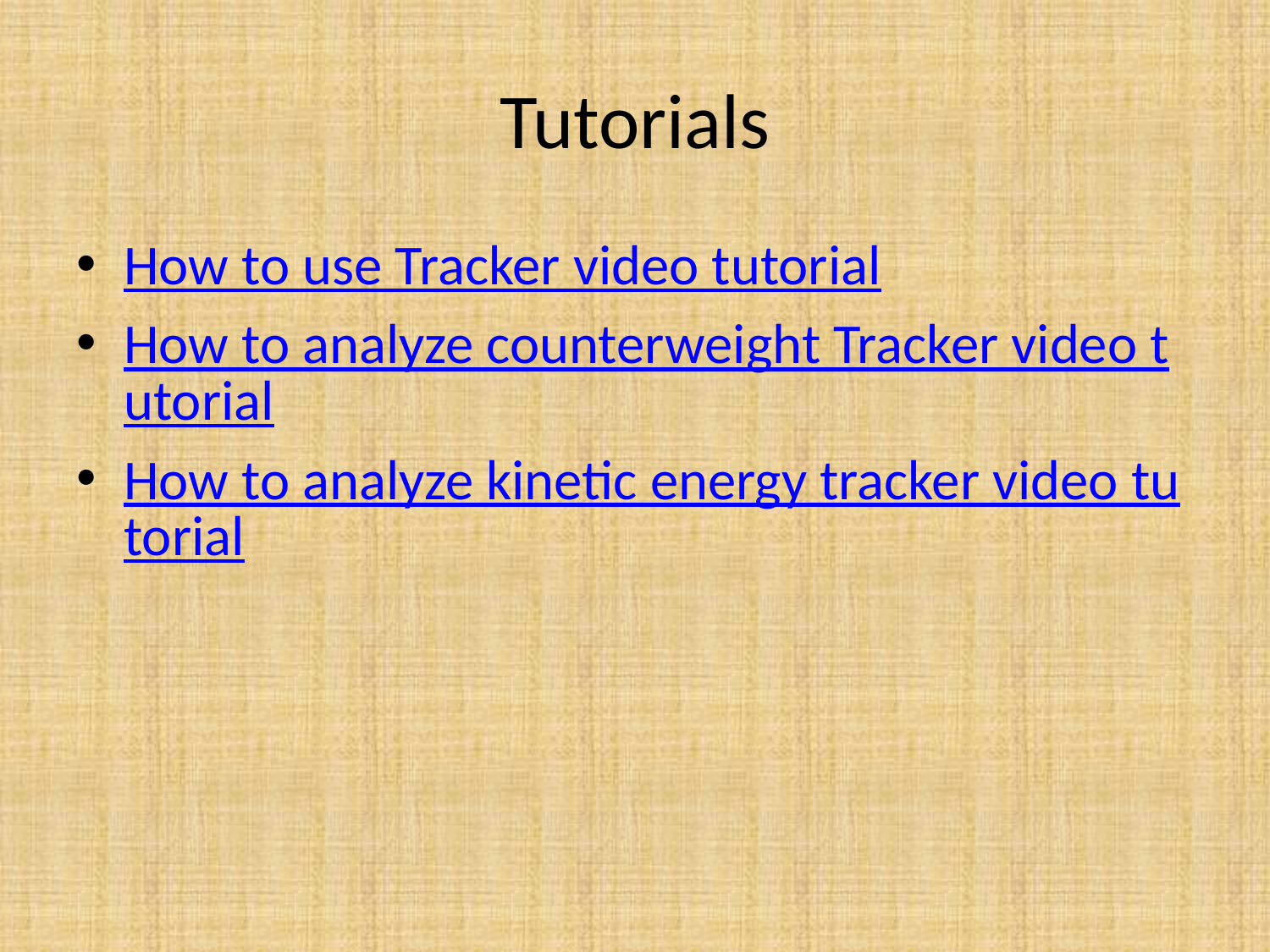

# Tutorials
How to use Tracker video tutorial
How to analyze counterweight Tracker video tutorial
How to analyze kinetic energy tracker video tutorial